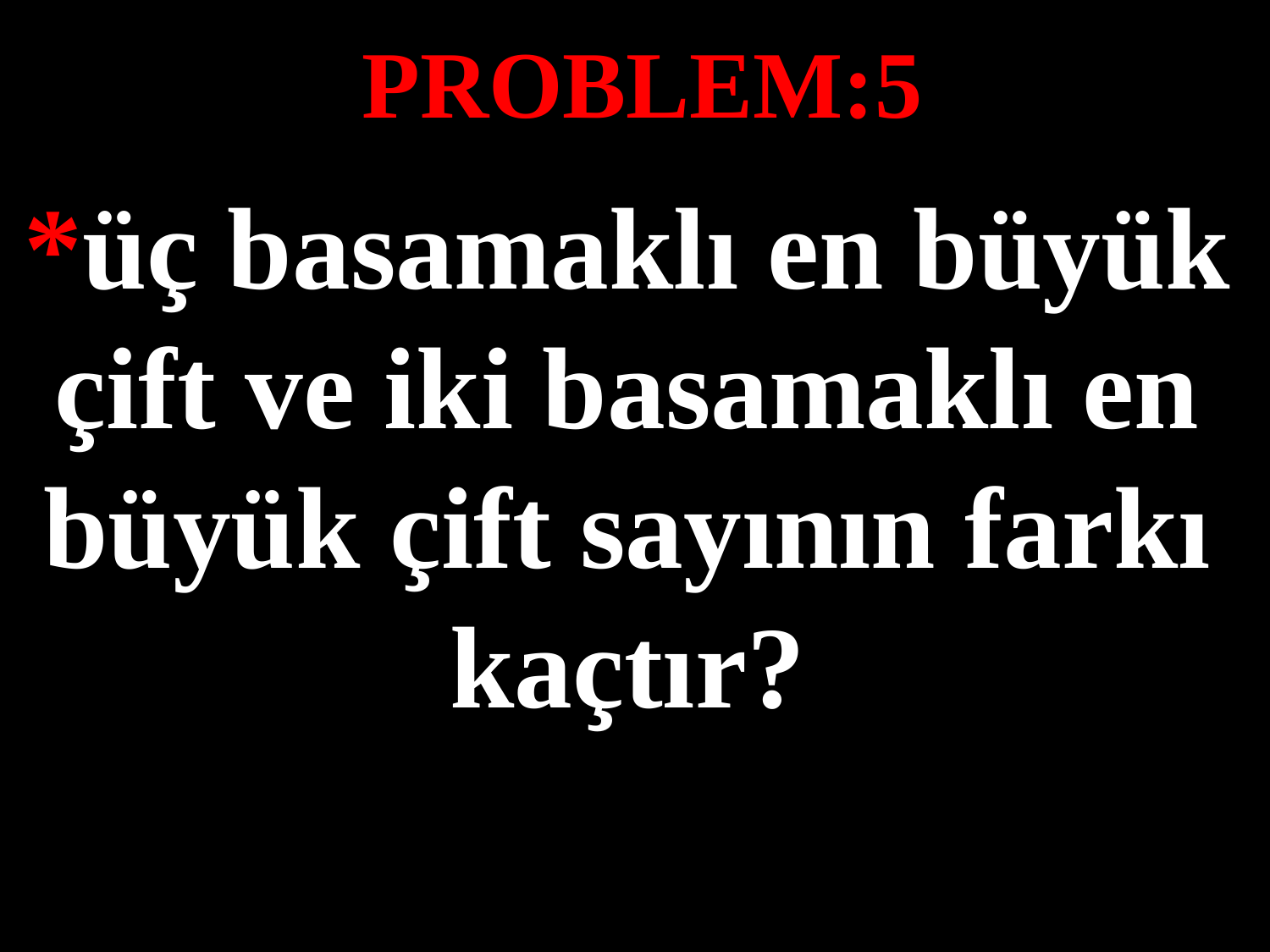

PROBLEM:5
*üç basamaklı en büyük çift ve iki basamaklı en büyük çift sayının farkı kaçtır?
#